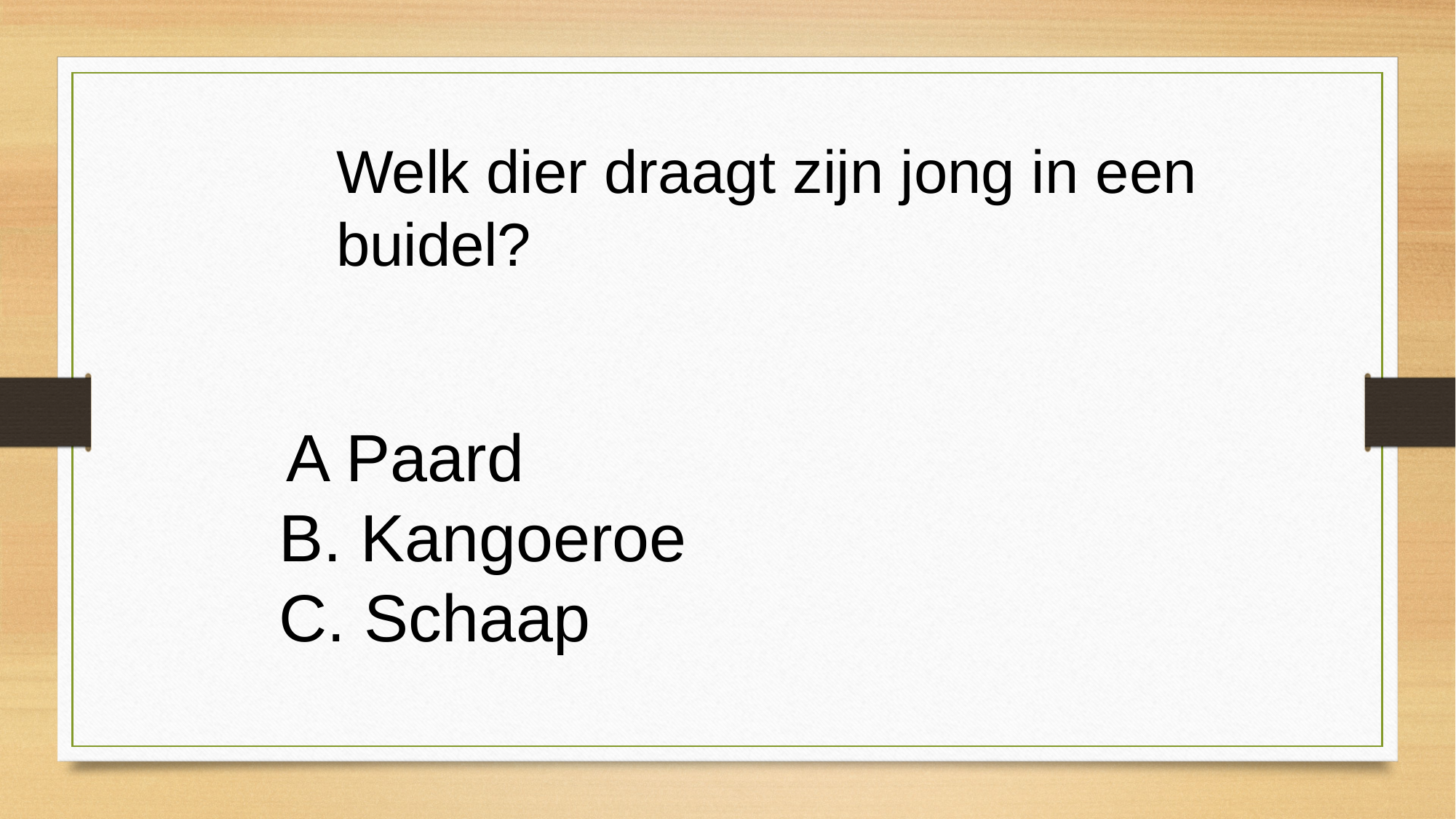

Welk dier draagt zijn jong in een buidel?
 A Paard
B. Kangoeroe
C. Schaap